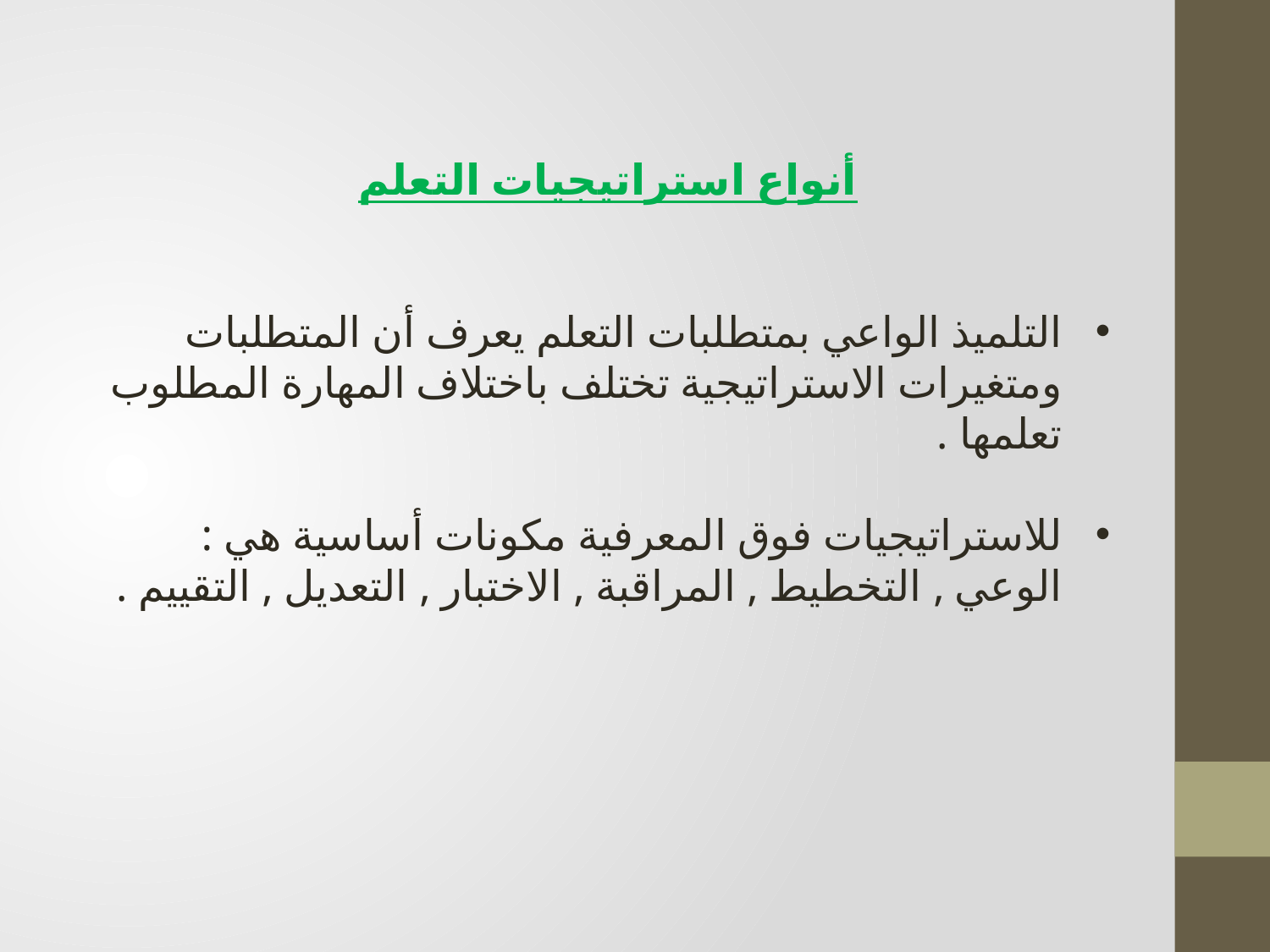

أنواع استراتيجيات التعلم

التلميذ الواعي بمتطلبات التعلم يعرف أن المتطلبات ومتغيرات الاستراتيجية تختلف باختلاف المهارة المطلوب تعلمها .

للاستراتيجيات فوق المعرفية مكونات أساسية هي : الوعي , التخطيط , المراقبة , الاختبار , التعديل , التقييم .